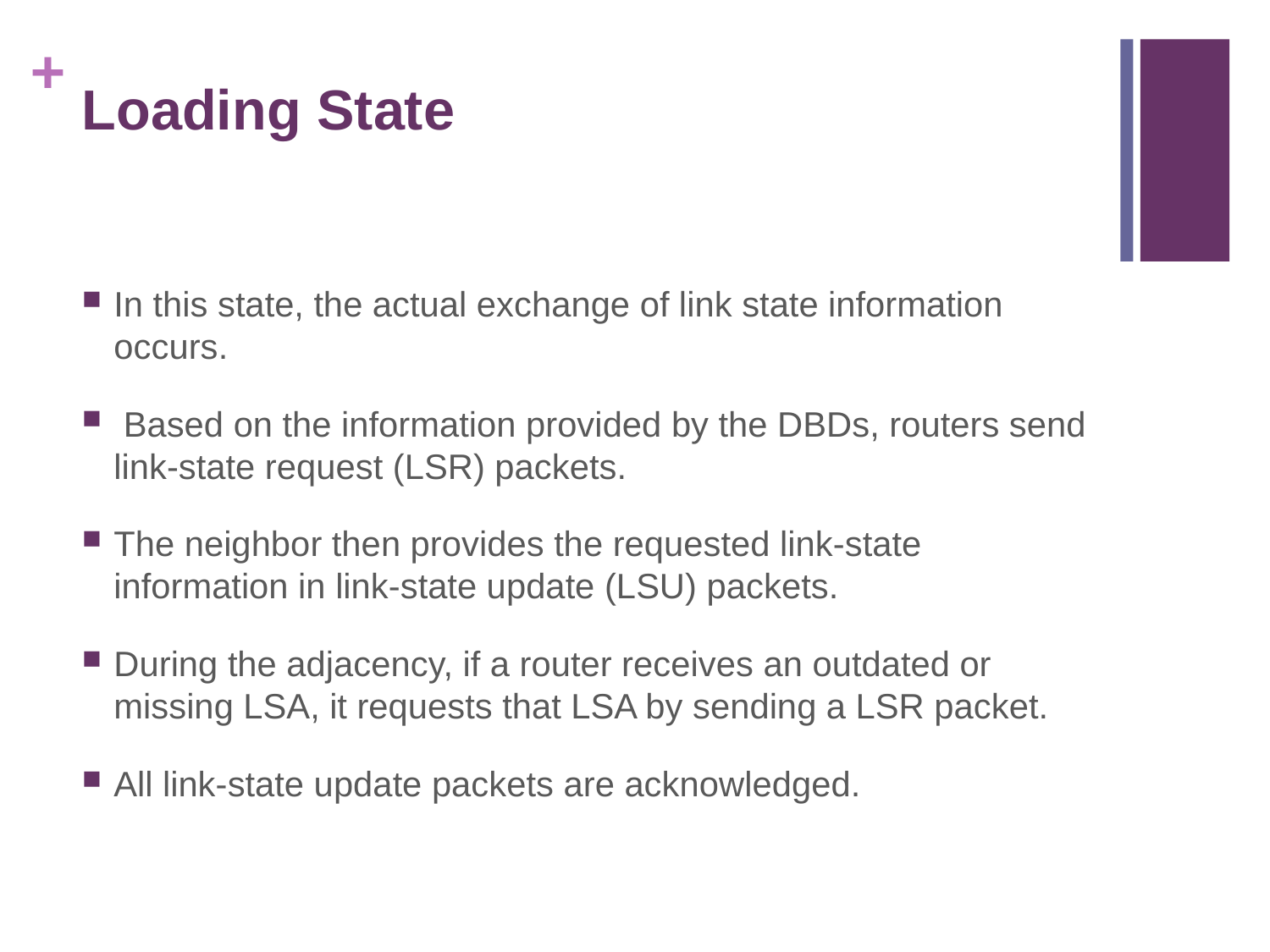

# Loading State
In this state, the actual exchange of link state information occurs.
 Based on the information provided by the DBDs, routers send link-state request (LSR) packets.
The neighbor then provides the requested link-state information in link-state update (LSU) packets.
During the adjacency, if a router receives an outdated or missing LSA, it requests that LSA by sending a LSR packet.
All link-state update packets are acknowledged.